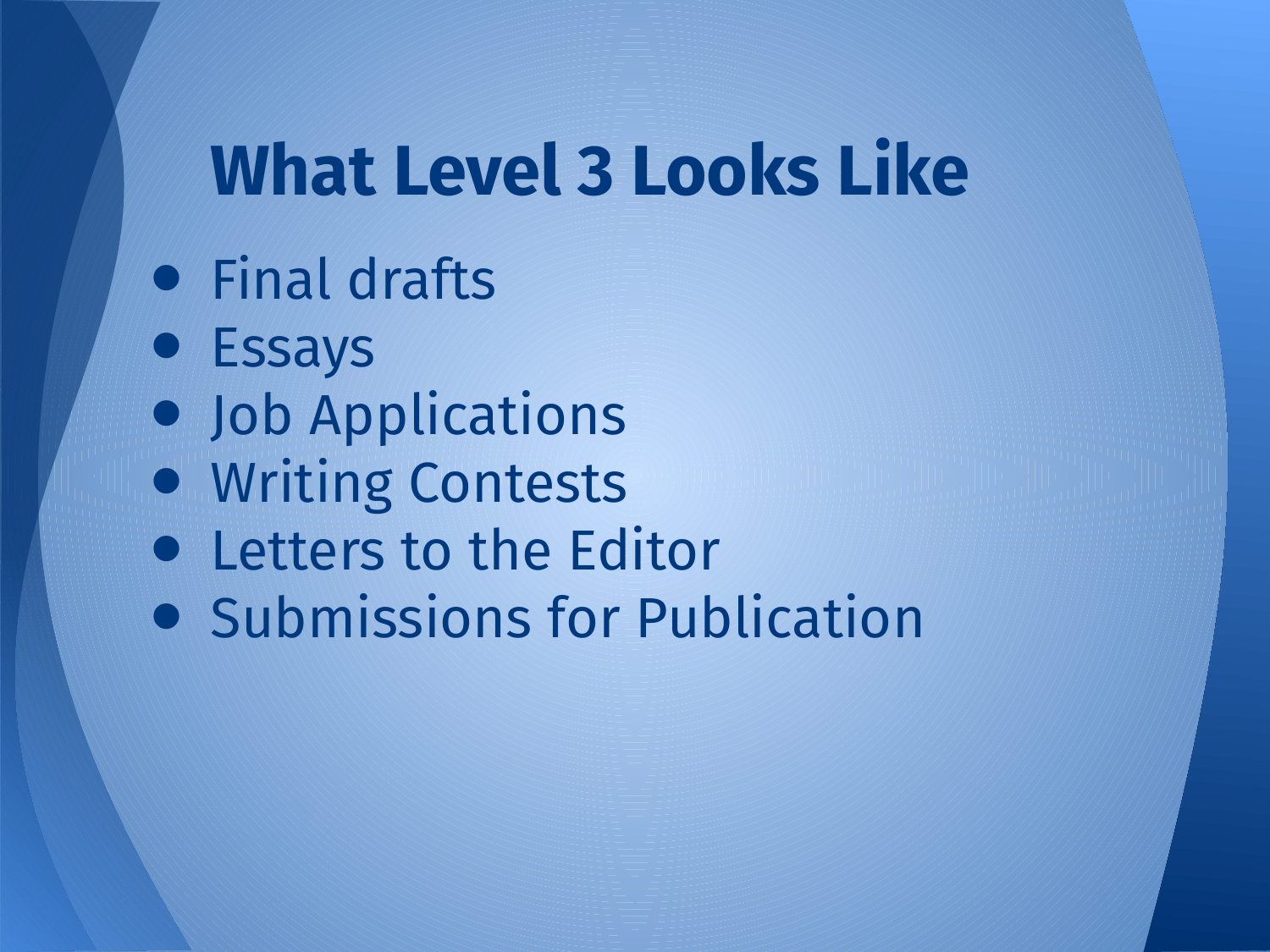

# What Level 3 Looks Like
Final drafts
Essays
Job Applications
Writing Contests
Letters to the Editor
Submissions for Publication